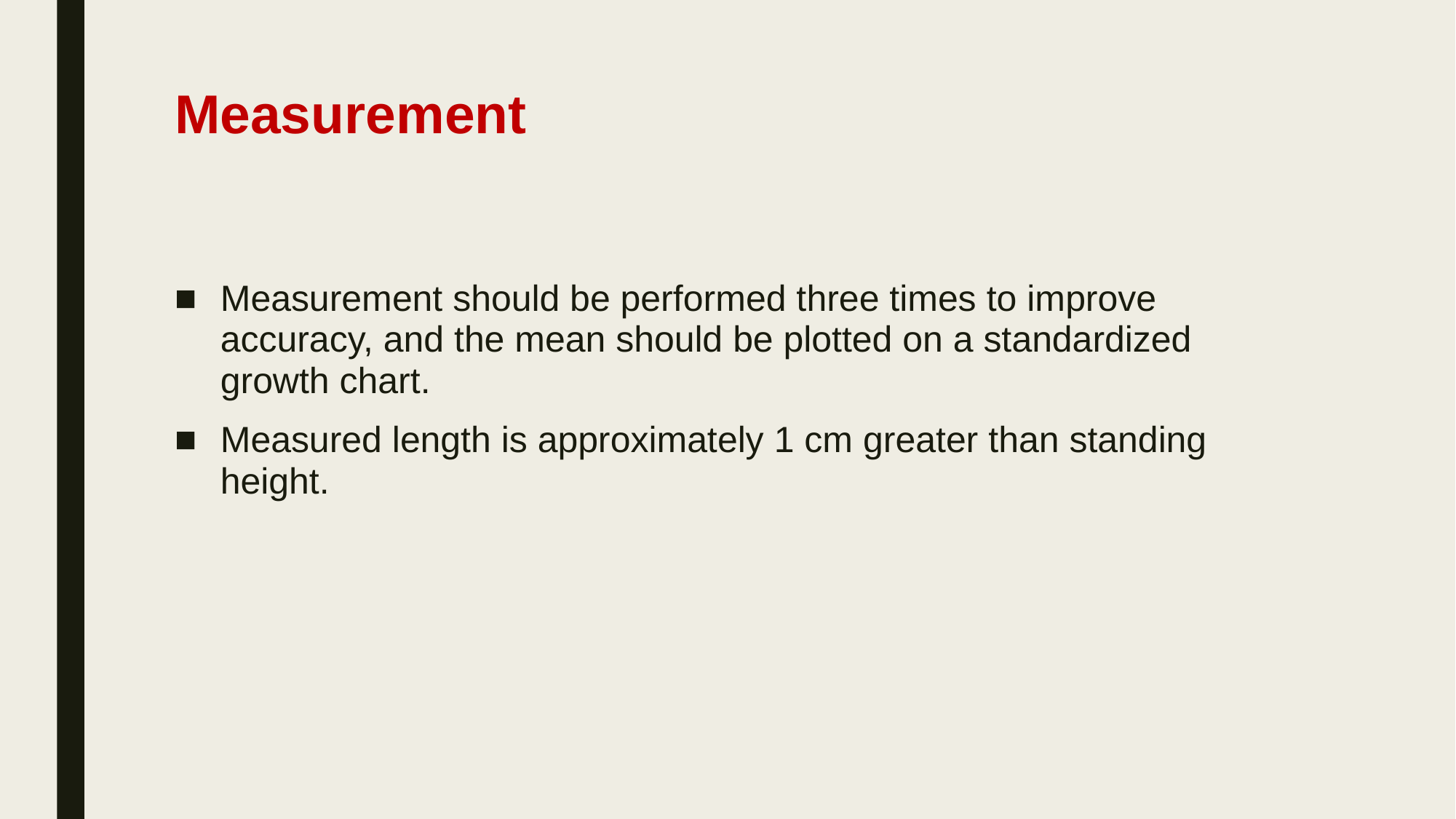

# Measurement
Measurement should be performed three times to improve accuracy, and the mean should be plotted on a standardized growth chart.
Measured length is approximately 1 cm greater than standing height.